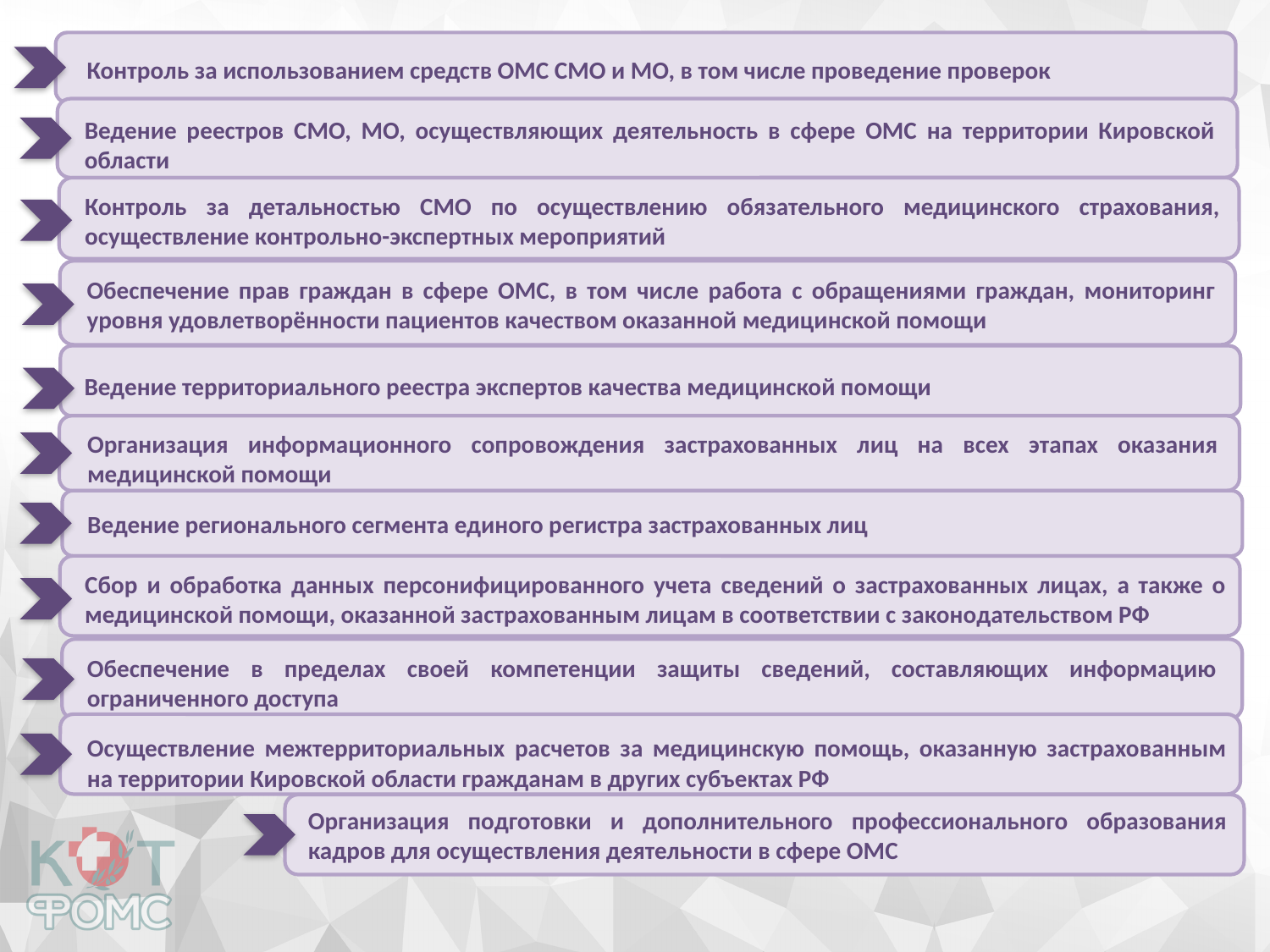

Контроль за использованием средств ОМС СМО и МО, в том числе проведение проверок

Ведение реестров СМО, МО, осуществляющих деятельность в сфере ОМС на территории Кировской области

Контроль за детальностью СМО по осуществлению обязательного медицинского страхования, осуществление контрольно-экспертных мероприятий

Обеспечение прав граждан в сфере ОМС, в том числе работа с обращениями граждан, мониторинг уровня удовлетворённости пациентов качеством оказанной медицинской помощи

Ведение территориального реестра экспертов качества медицинской помощи

Организация информационного сопровождения застрахованных лиц на всех этапах оказания медицинской помощи

Ведение регионального сегмента единого регистра застрахованных лиц

Сбор и обработка данных персонифицированного учета сведений о застрахованных лицах, а также о медицинской помощи, оказанной застрахованным лицам в соответствии с законодательством РФ

Обеспечение в пределах своей компетенции защиты сведений, составляющих информацию ограниченного доступа

Осуществление межтерриториальных расчетов за медицинскую помощь, оказанную застрахованным на территории Кировской области гражданам в других субъектах РФ

Организация подготовки и дополнительного профессионального образования кадров для осуществления деятельности в сфере ОМС